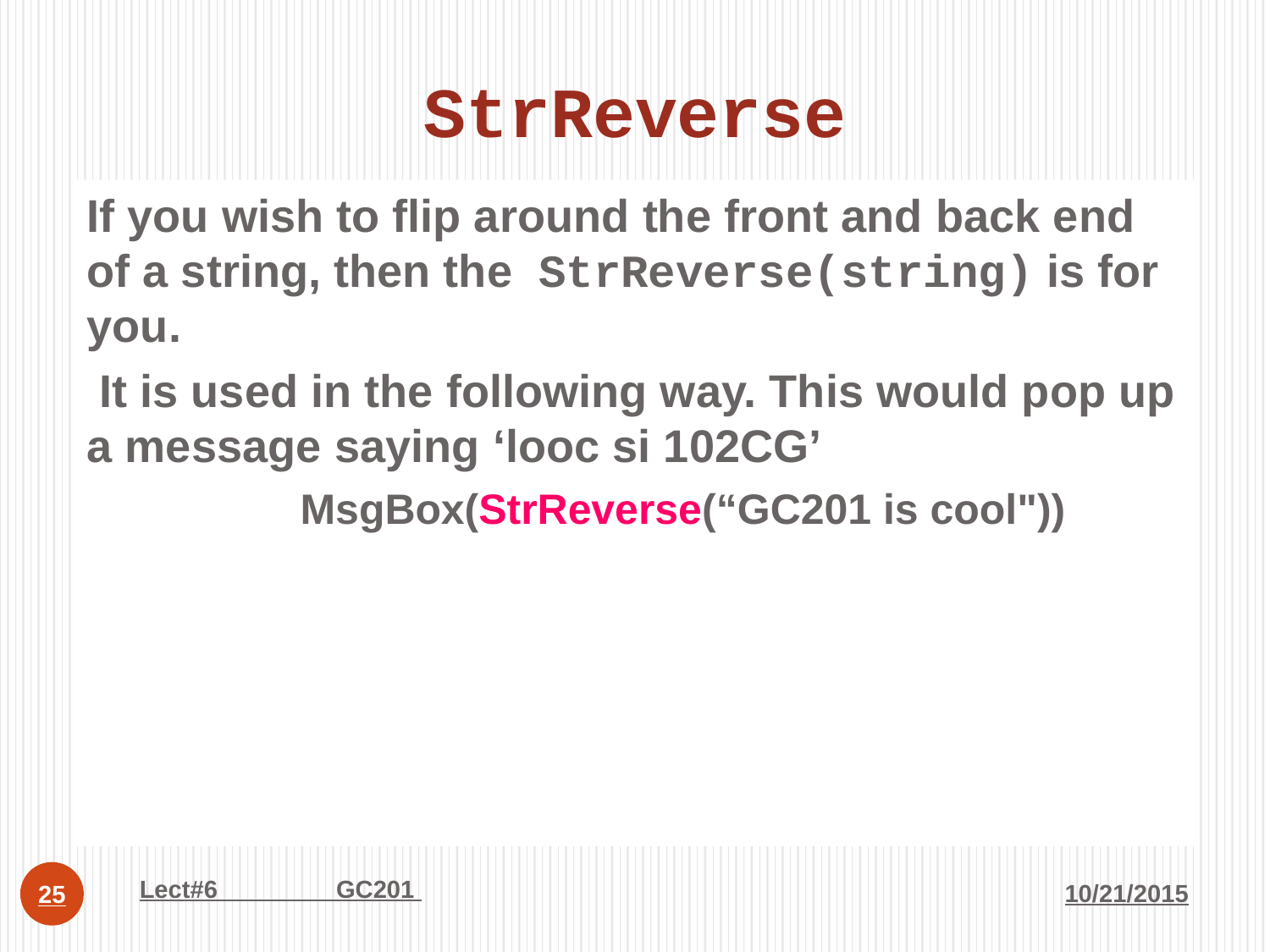

# StrReverse
If you wish to flip around the front and back end of a string, then the  StrReverse(string) is for you.
 It is used in the following way. This would pop up a message saying ‘looc si 102CG’
                  MsgBox(StrReverse(“GC201 is cool"))
Lect#6                 GC201
10/21/2015
25